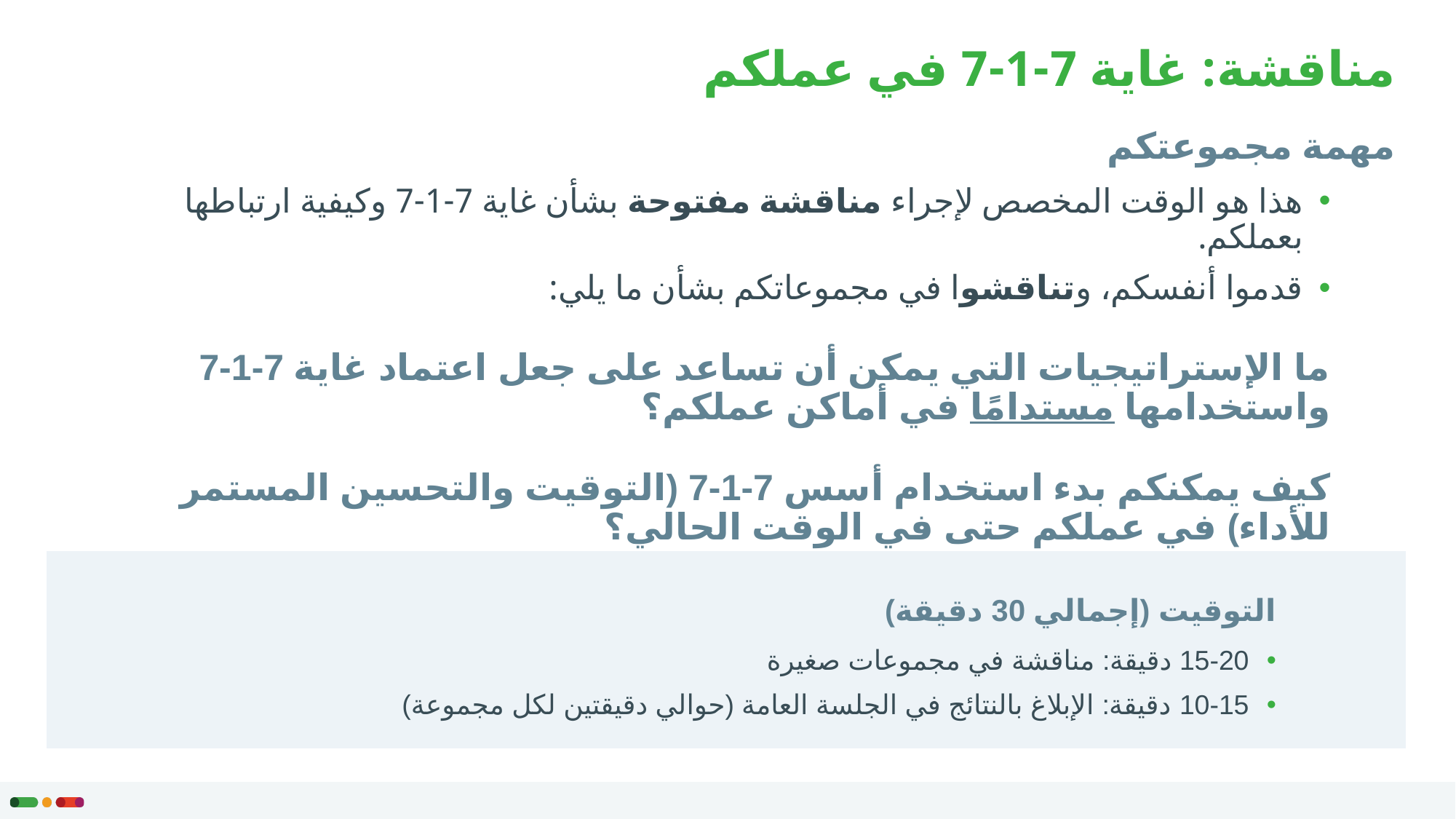

# مناقشة: غاية 7-1-7 في عملكم
مهمة مجموعتكم
هذا هو الوقت المخصص لإجراء مناقشة مفتوحة بشأن غاية 7-1-7 وكيفية ارتباطها بعملكم.
قدموا أنفسكم، وتناقشوا في مجموعاتكم بشأن ما يلي:

ما الإستراتيجيات التي يمكن أن تساعد على جعل اعتماد غاية 7-1-7 واستخدامها مستدامًا في أماكن عملكم؟

كيف يمكنكم بدء استخدام أسس 7-1-7 (التوقيت والتحسين المستمر للأداء) في عملكم حتى في الوقت الحالي؟

التوقيت (إجمالي 30‏‎ دقيقة)
15-20 دقيقة: مناقشة في مجموعات صغيرة
10-15 دقيقة: الإبلاغ بالنتائج في الجلسة العامة (حوالي دقيقتين لكل مجموعة)